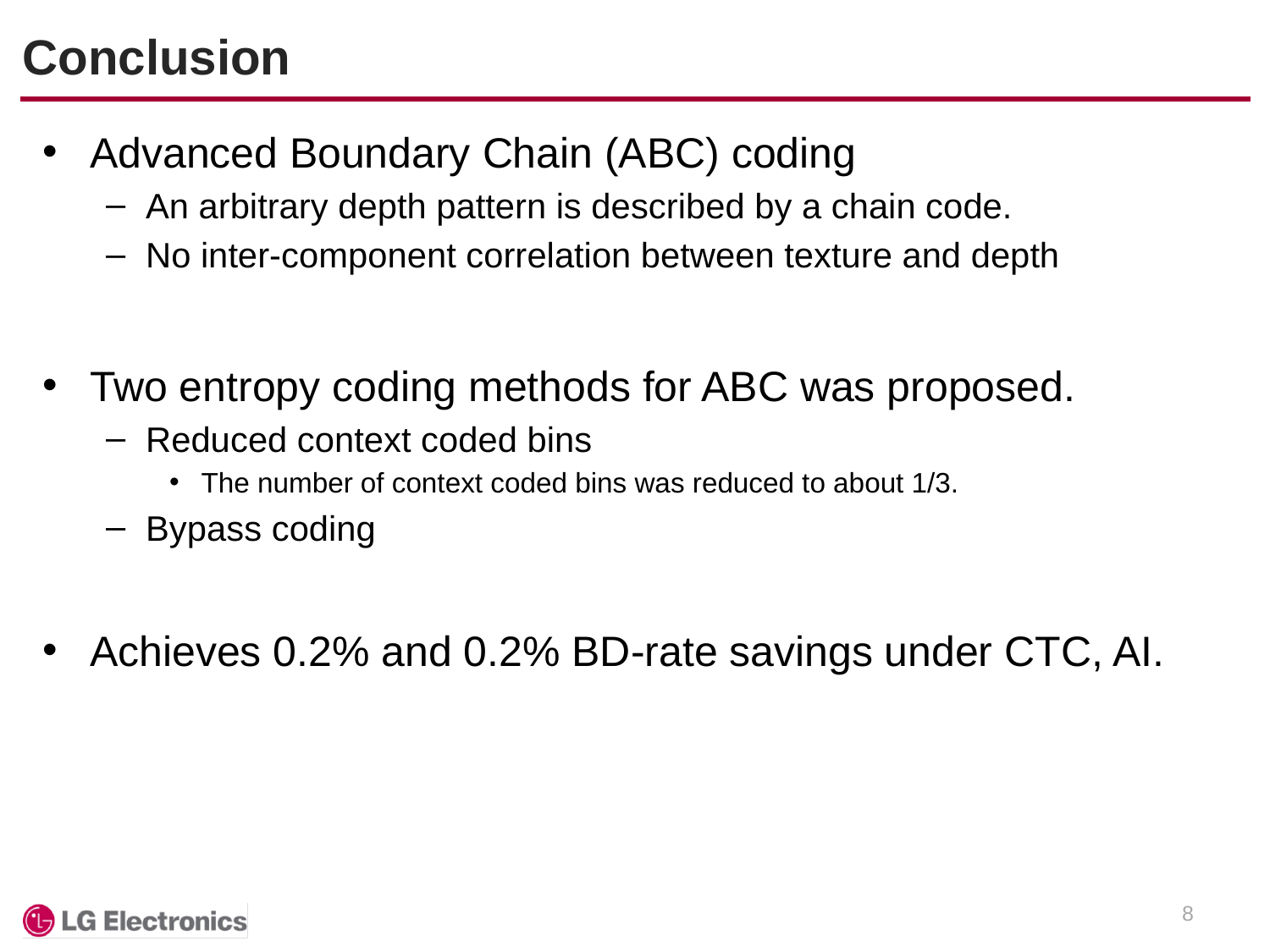

# Conclusion
Advanced Boundary Chain (ABC) coding
An arbitrary depth pattern is described by a chain code.
No inter-component correlation between texture and depth

Two entropy coding methods for ABC was proposed.
Reduced context coded bins
The number of context coded bins was reduced to about 1/3.
Bypass coding

Achieves 0.2% and 0.2% BD-rate savings under CTC, AI.

8